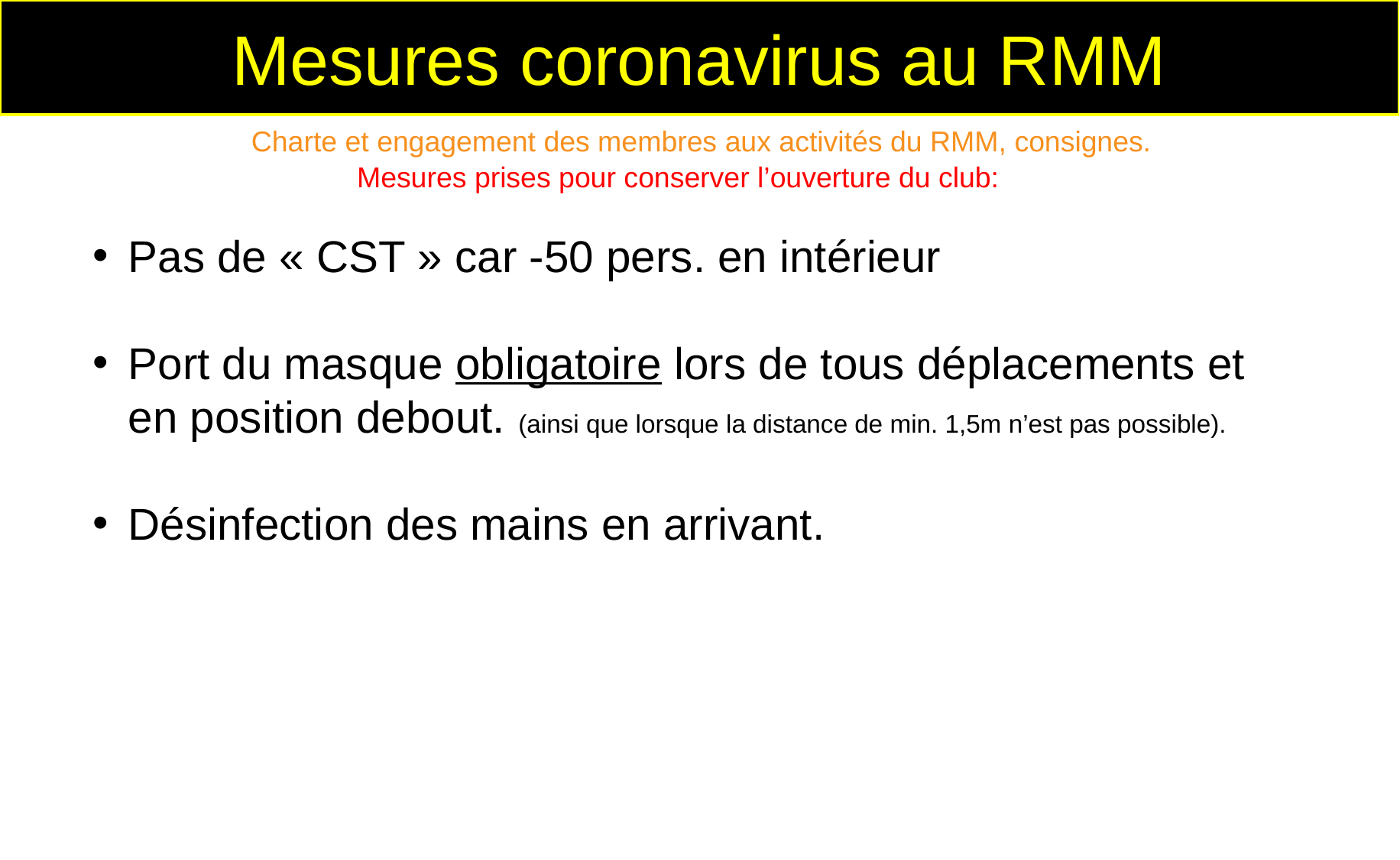

Mesures coronavirus au RMM
Charte et engagement des membres aux activités du RMM, consignes.
Mesures prises pour conserver l’ouverture du club:
Pas de « CST » car -50 pers. en intérieur

Port du masque obligatoire lors de tous déplacements et en position debout. (ainsi que lorsque la distance de min. 1,5m n’est pas possible).

Désinfection des mains en arrivant.